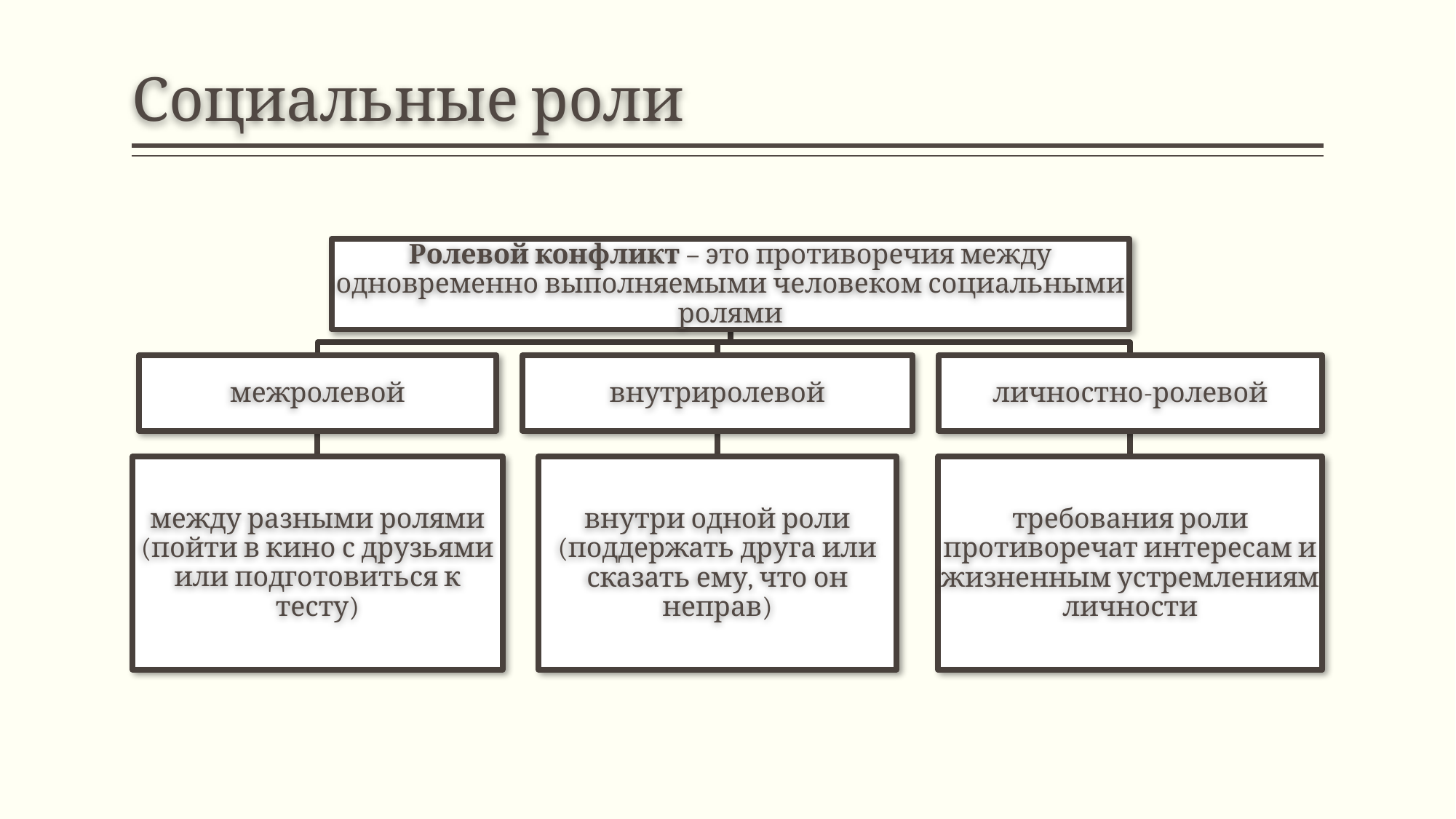

# Социальные роли

Ролевой конфликт – это противоречия между одновременно выполняемыми человеком социальными ролями

межролевой

внутриролевой

личностно-ролевой

между разными ролями (пойти в кино с друзьями или подготовиться к тесту)

внутри одной роли (поддержать друга или сказать ему, что он неправ)

требования роли противоречат интересам и жизненным устремлениям личности